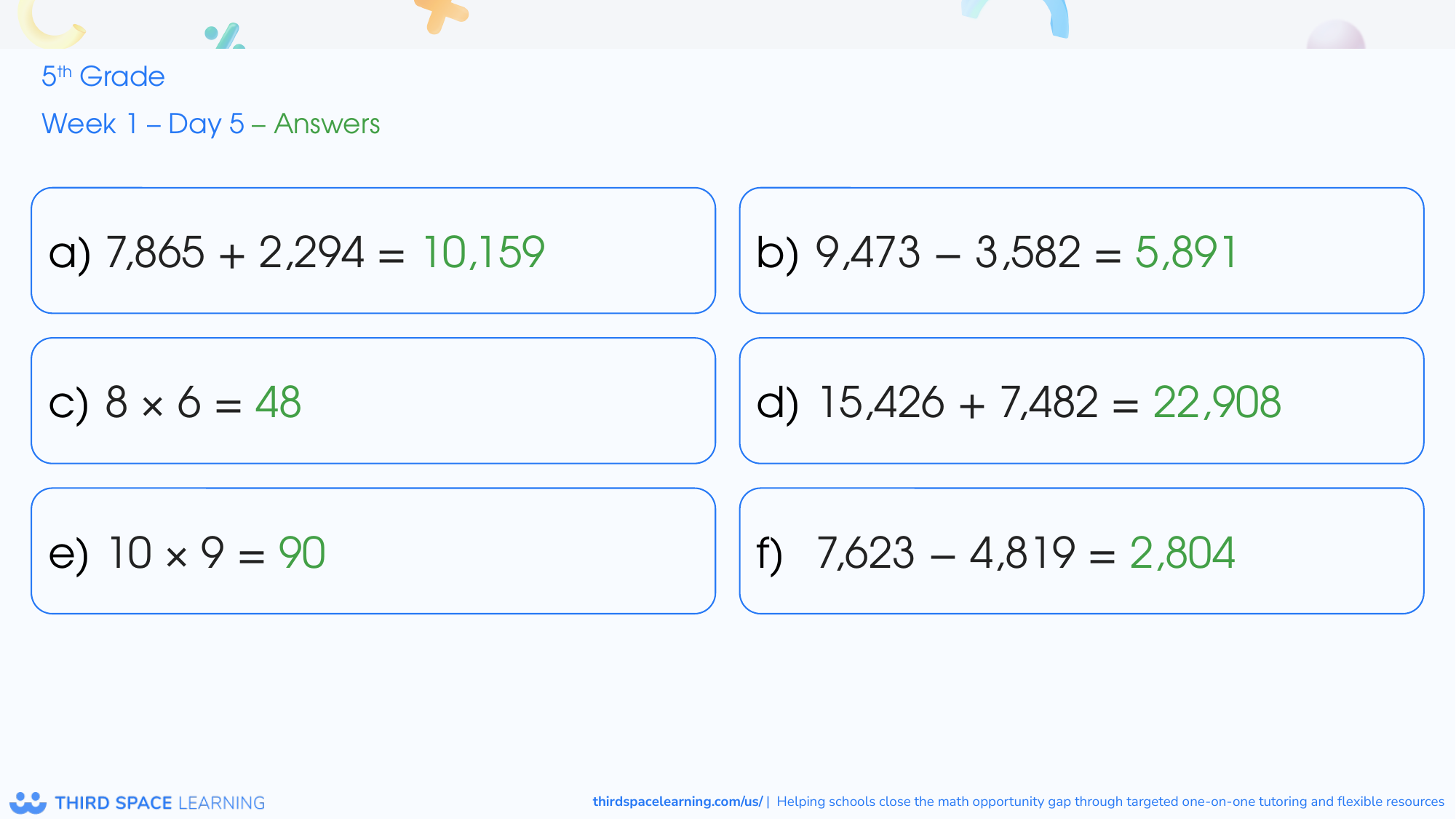

5th Grade
Week 1 – Day 5 – Answers
7,865 + 2,294 = 10,159
9,473 − 3,582 = 5,891
8 × 6 = 48
15,426 + 7,482 = 22,908
10 × 9 = 90
7,623 − 4,819 = 2,804